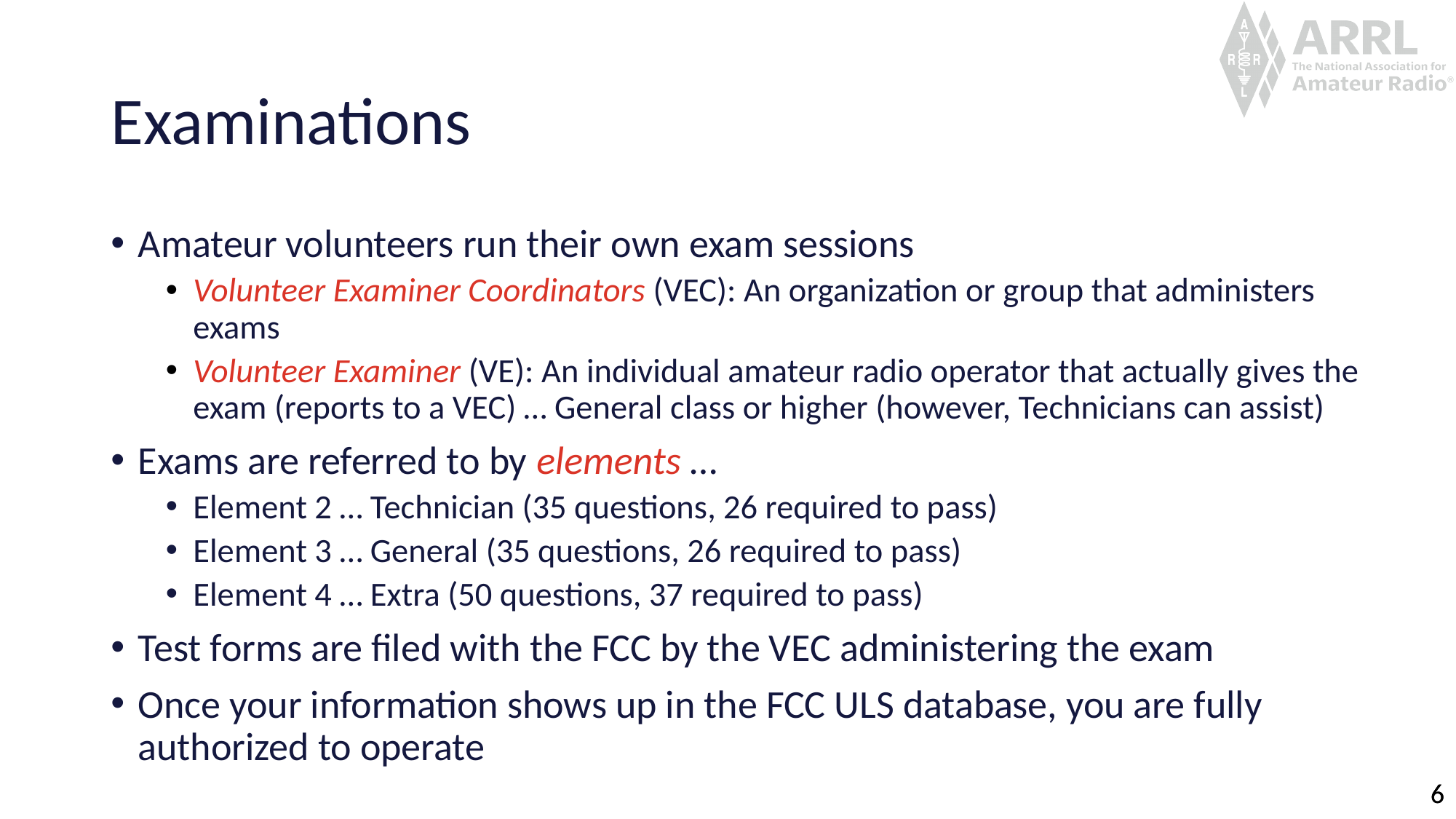

# Examinations
Amateur volunteers run their own exam sessions
Volunteer Examiner Coordinators (VEC): An organization or group that administers exams
Volunteer Examiner (VE): An individual amateur radio operator that actually gives the exam (reports to a VEC) … General class or higher (however, Technicians can assist)
Exams are referred to by elements …
Element 2 … Technician (35 questions, 26 required to pass)
Element 3 … General (35 questions, 26 required to pass)
Element 4 … Extra (50 questions, 37 required to pass)
Test forms are filed with the FCC by the VEC administering the exam
Once your information shows up in the FCC ULS database, you are fully authorized to operate